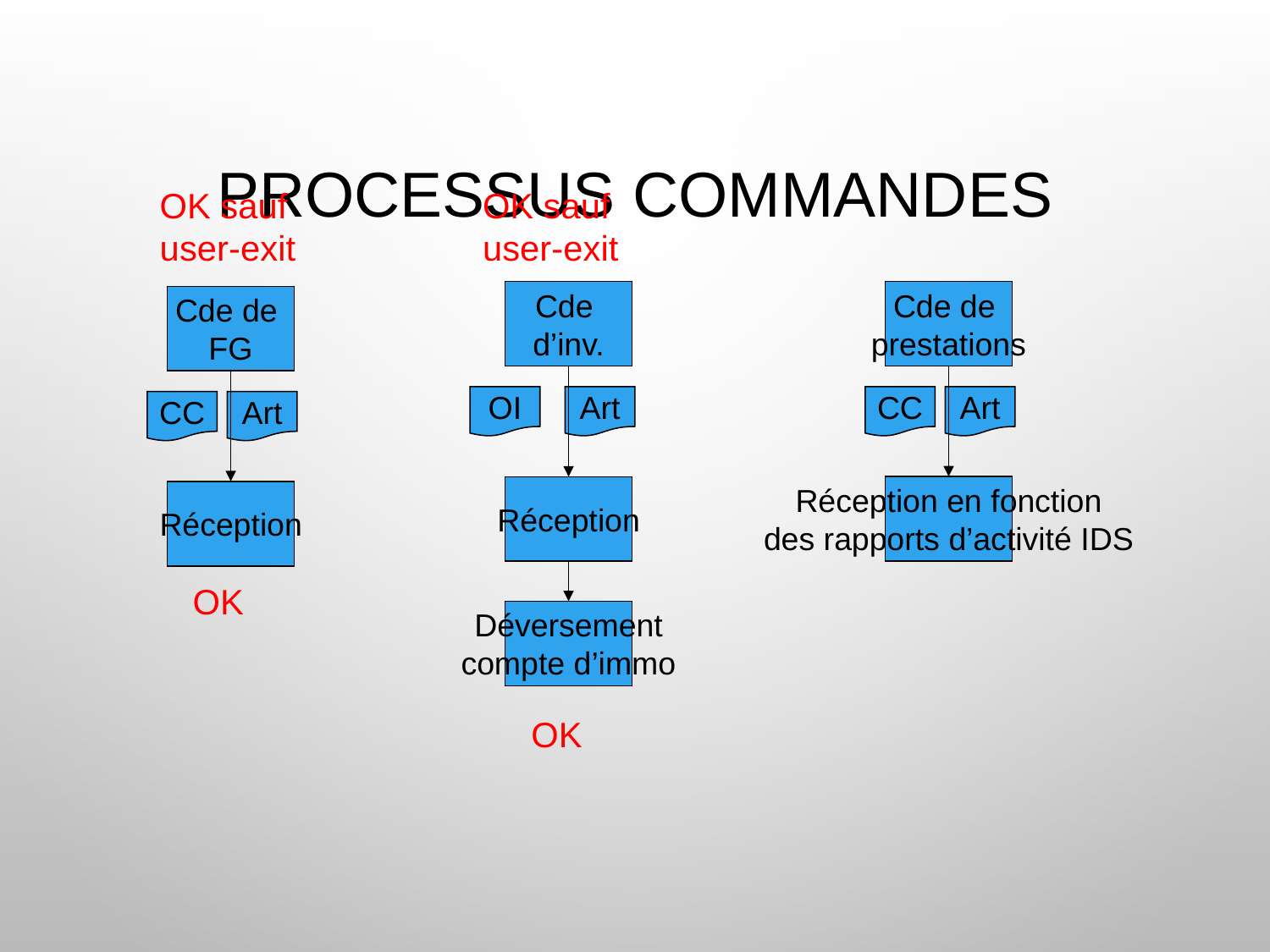

# Processus Commandes
OK sauf user-exit
OK sauf user-exit
Cde
d’inv.
Cde de
prestations
Cde de
FG
OI
Art
CC
Art
CC
Art
Réception en fonction
des rapports d’activité IDS
Réception
Réception
OK
Déversement
compte d’immo
OK